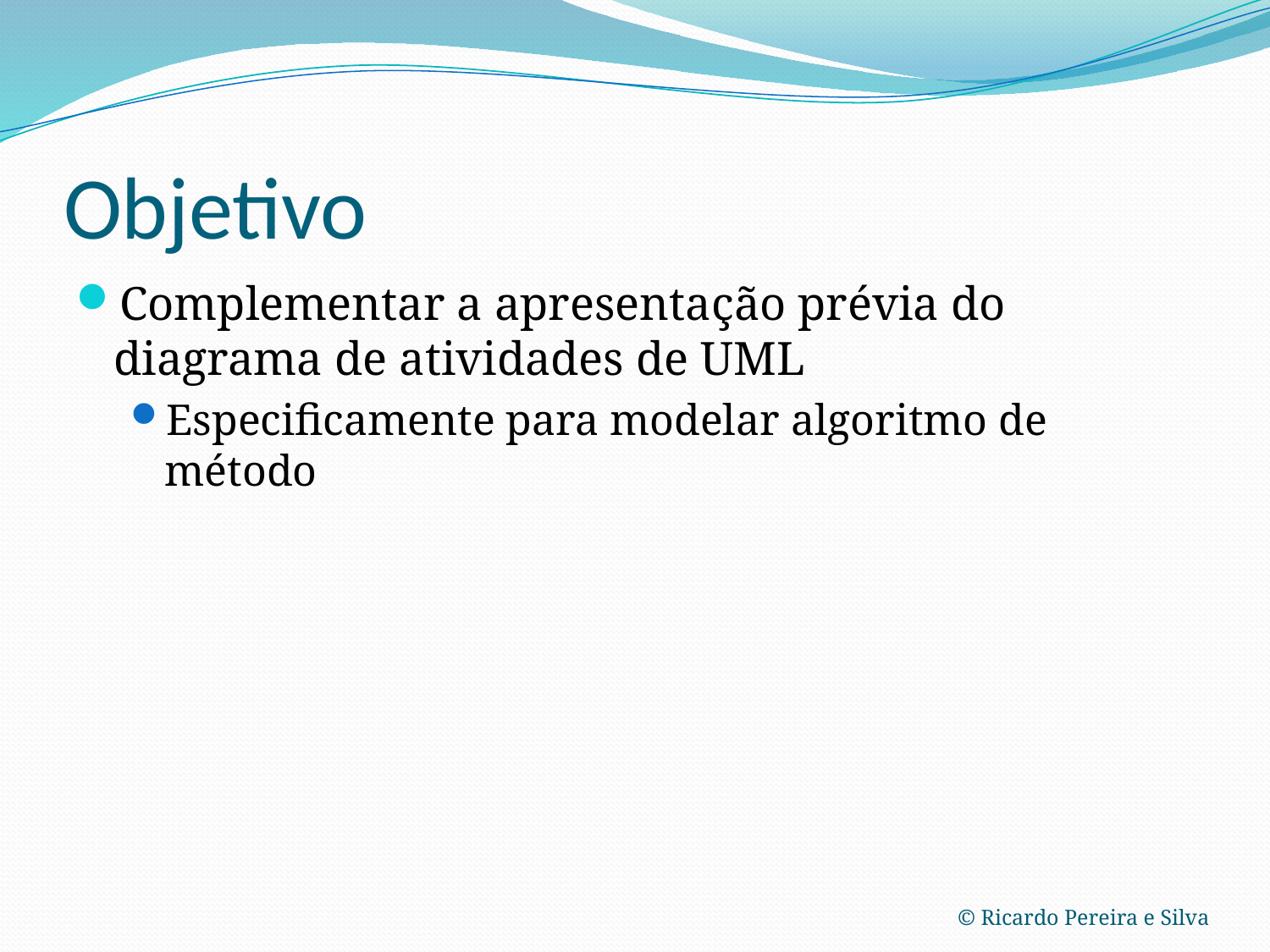

# Objetivo
Complementar a apresentação prévia do diagrama de atividades de UML
Especificamente para modelar algoritmo de método
© Ricardo Pereira e Silva